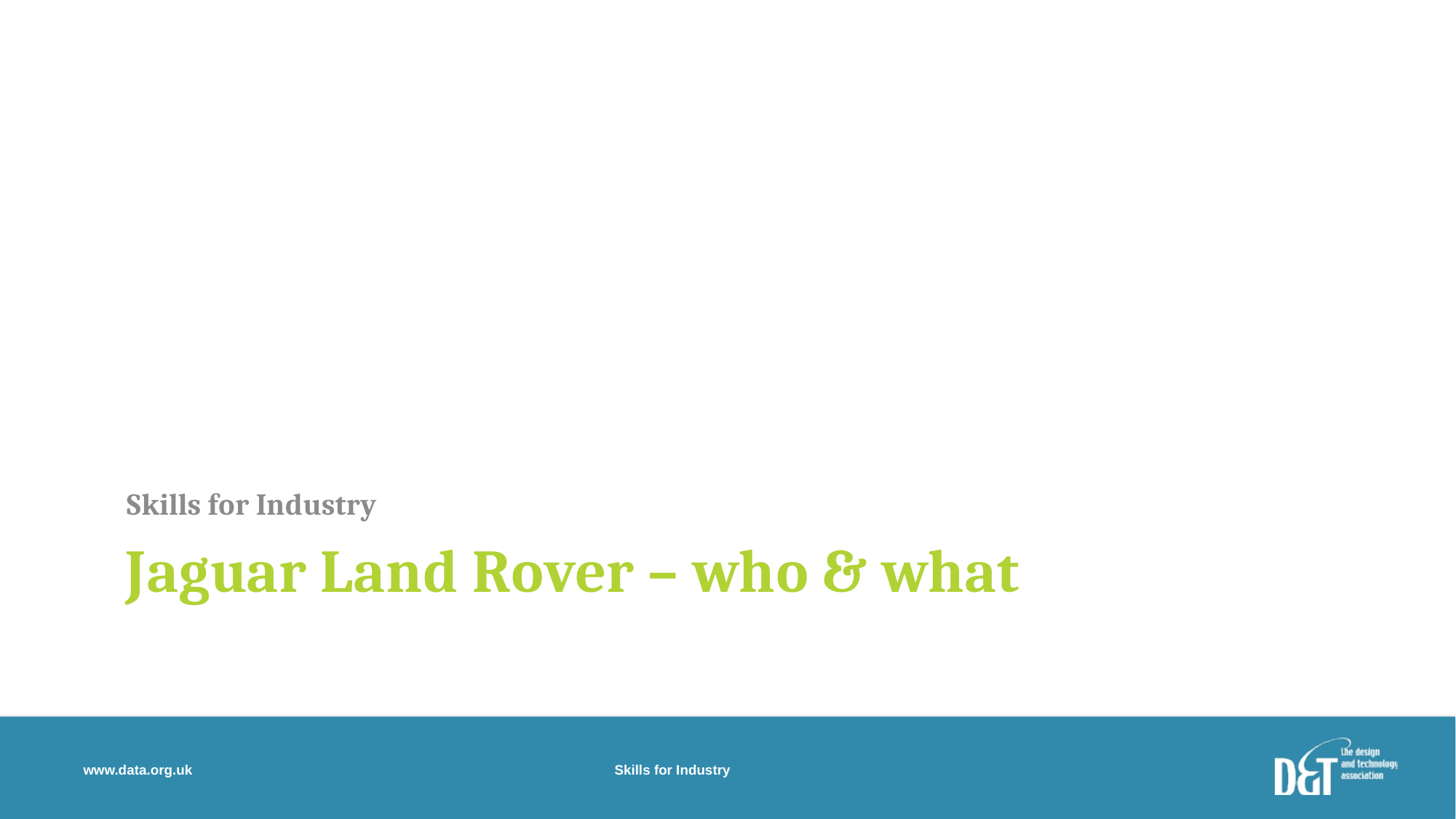

Skills for Industry
# Jaguar Land Rover – who & what